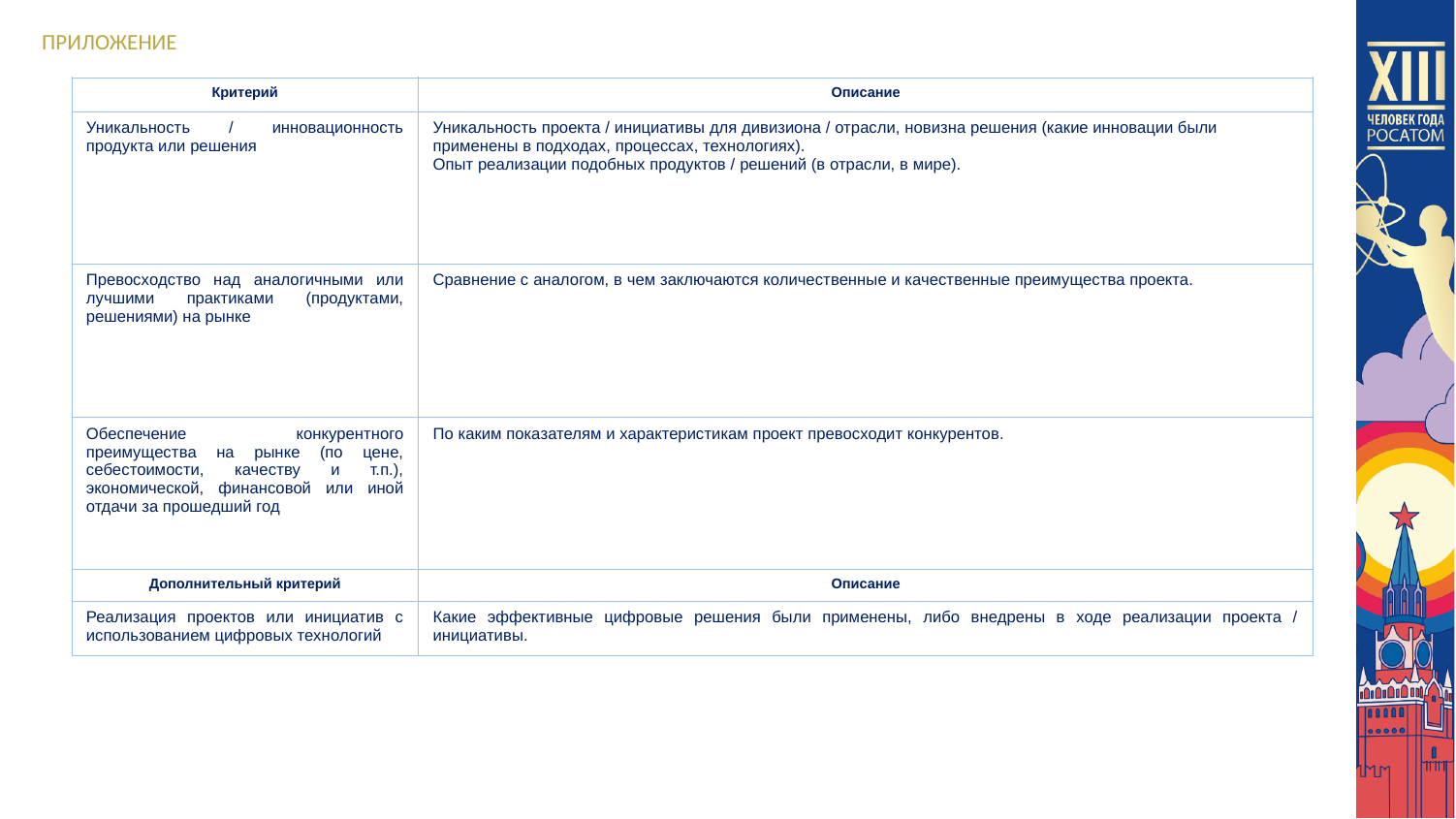

ПРИЛОЖЕНИЕ
| Критерий | Описание |
| --- | --- |
| Уникальность / инновационность продукта или решения | Уникальность проекта / инициативы для дивизиона / отрасли, новизна решения (какие инновации были применены в подходах, процессах, технологиях). Опыт реализации подобных продуктов / решений (в отрасли, в мире). |
| Превосходство над аналогичными или лучшими практиками (продуктами, решениями) на рынке | Сравнение с аналогом, в чем заключаются количественные и качественные преимущества проекта. |
| Обеспечение конкурентного преимущества на рынке (по цене, себестоимости, качеству и т.п.), экономической, финансовой или иной отдачи за прошедший год | По каким показателям и характеристикам проект превосходит конкурентов. |
| Дополнительный критерий | Описание |
| Реализация проектов или инициатив с использованием цифровых технологий | Какие эффективные цифровые решения были применены, либо внедрены в ходе реализации проекта / инициативы. |